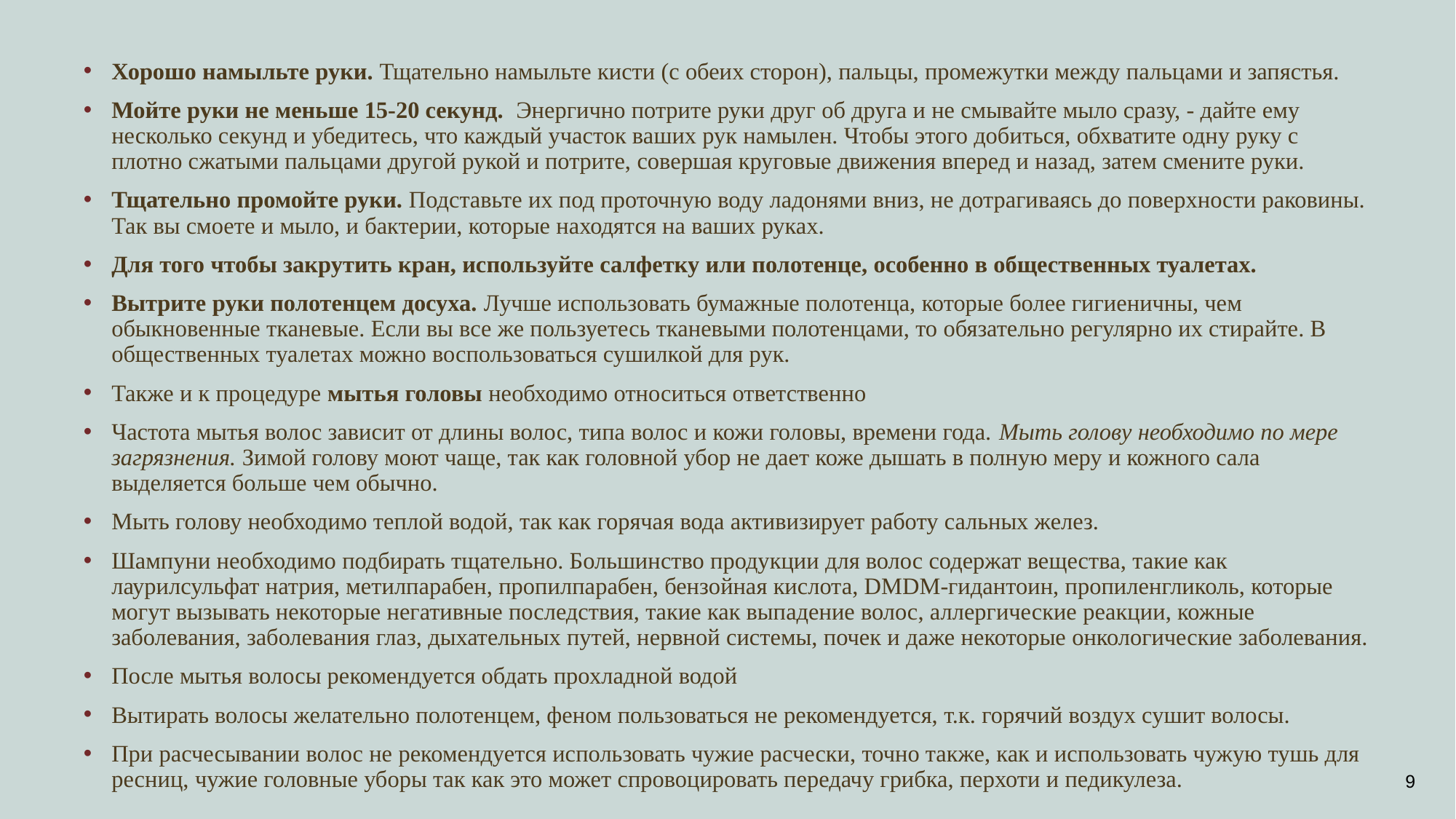

Хорошо намыльте руки. Тщательно намыльте кисти (с обеих сторон), пальцы, промежутки между пальцами и запястья.
Мойте руки не меньше 15-20 секунд.  Энергично потрите руки друг об друга и не смывайте мыло сразу, - дайте ему несколько секунд и убедитесь, что каждый участок ваших рук намылен. Чтобы этого добиться, обхватите одну руку с плотно сжатыми пальцами другой рукой и потрите, совершая круговые движения вперед и назад, затем смените руки.
Тщательно промойте руки. Подставьте их под проточную воду ладонями вниз, не дотрагиваясь до поверхности раковины. Так вы смоете и мыло, и бактерии, которые находятся на ваших руках.
Для того чтобы закрутить кран, используйте салфетку или полотенце, особенно в общественных туалетах.
Вытрите руки полотенцем досуха. Лучше использовать бумажные полотенца, которые более гигиеничны, чем обыкновенные тканевые. Если вы все же пользуетесь тканевыми полотенцами, то обязательно регулярно их стирайте. В общественных туалетах можно воспользоваться сушилкой для рук.
Также и к процедуре мытья головы необходимо относиться ответственно
Частота мытья волос зависит от длины волос, типа волос и кожи головы, времени года. Мыть голову необходимо по мере загрязнения. Зимой голову моют чаще, так как головной убор не дает коже дышать в полную меру и кожного сала выделяется больше чем обычно.
Мыть голову необходимо теплой водой, так как горячая вода активизирует работу сальных желез.
Шампуни необходимо подбирать тщательно. Большинство продукции для волос содержат вещества, такие как лаурилсульфат натрия, метилпарабен, пропилпарабен, бензойная кислота, DMDM-гидантоин, пропиленгликоль, которые могут вызывать некоторые негативные последствия, такие как выпадение волос, аллергические реакции, кожные заболевания, заболевания глаз, дыхательных путей, нервной системы, почек и даже некоторые онкологические заболевания.
После мытья волосы рекомендуется обдать прохладной водой
Вытирать волосы желательно полотенцем, феном пользоваться не рекомендуется, т.к. горячий воздух сушит волосы.
При расчесывании волос не рекомендуется использовать чужие расчески, точно также, как и использовать чужую тушь для ресниц, чужие головные уборы так как это может спровоцировать передачу грибка, перхоти и педикулеза.

9